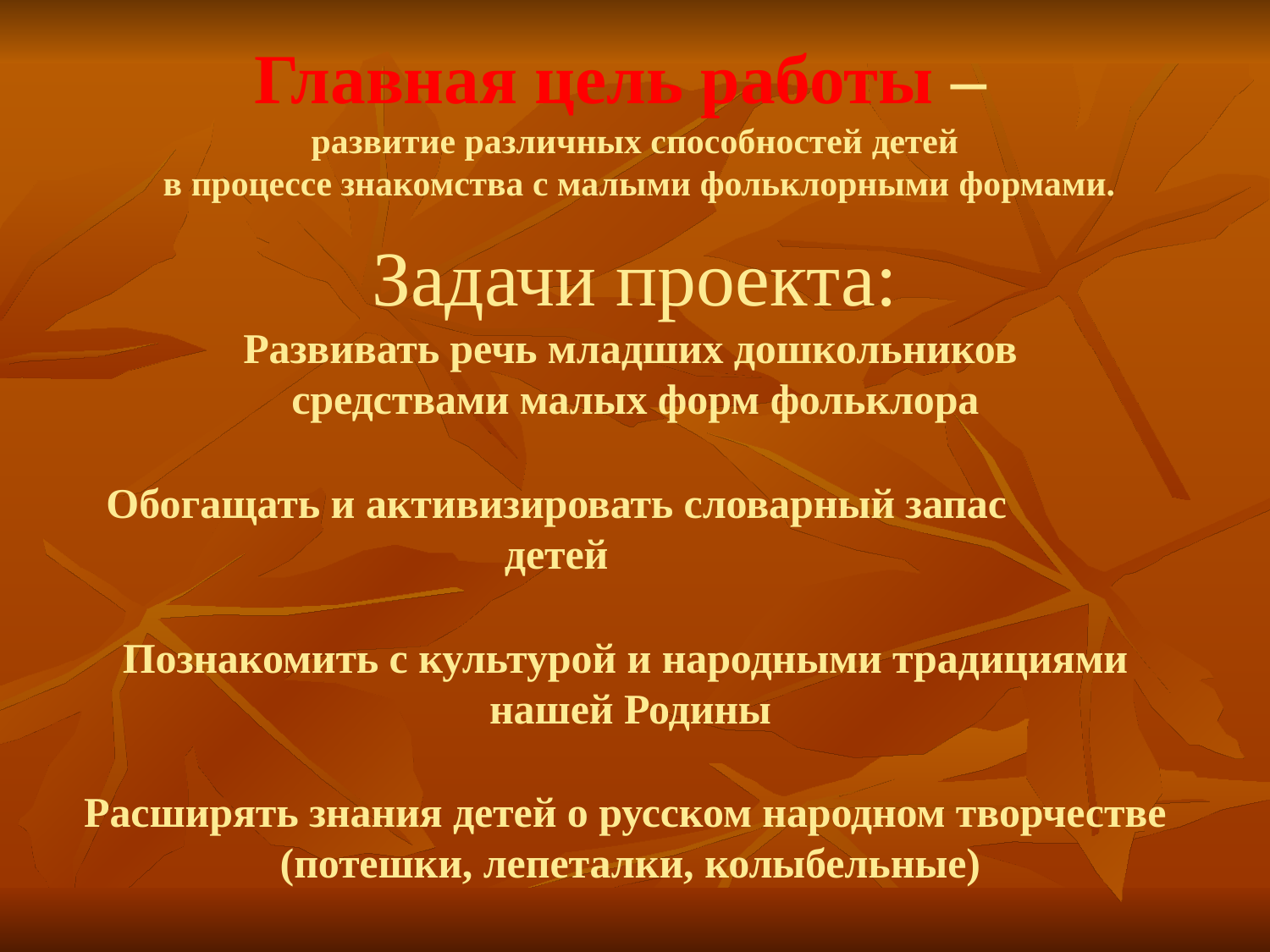

# Главная цель работы –
развитие различных способностей детей
в процессе знакомства с малыми фольклорными формами.
Задачи проекта:
Развивать речь младших дошкольников  средствами малых форм фольклора

Обогащать и активизировать словарный запас детей

Познакомить с культурой и народными традициями  нашей Родины

Расширять знания детей о русском народном творчестве  (потешки, лепеталки, колыбельные)